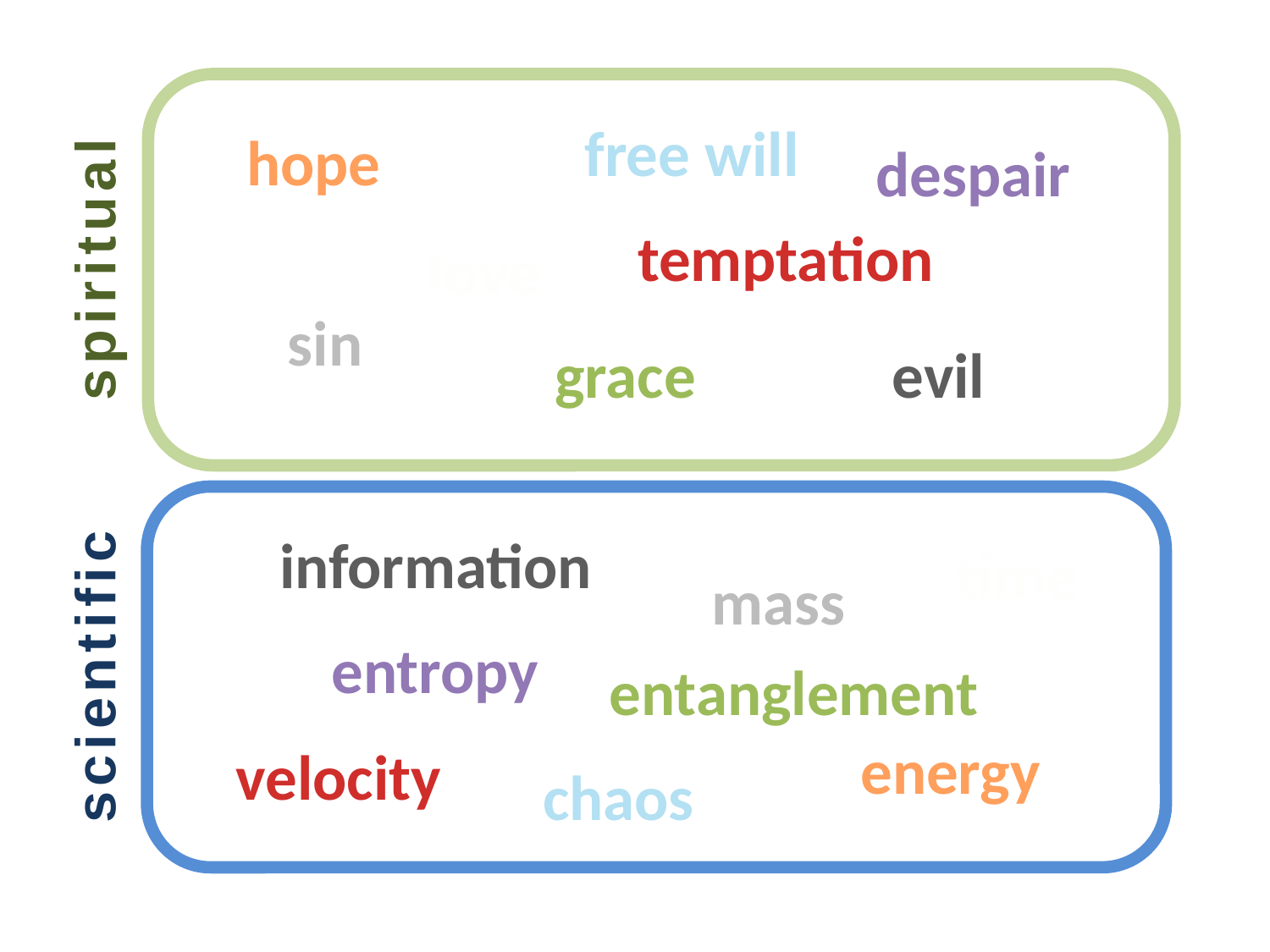

spiritual
free will
hope
despair
temptation
love
sin
grace
evil

scientific
information
time
mass
entropy
entanglement
energy
velocity
chaos